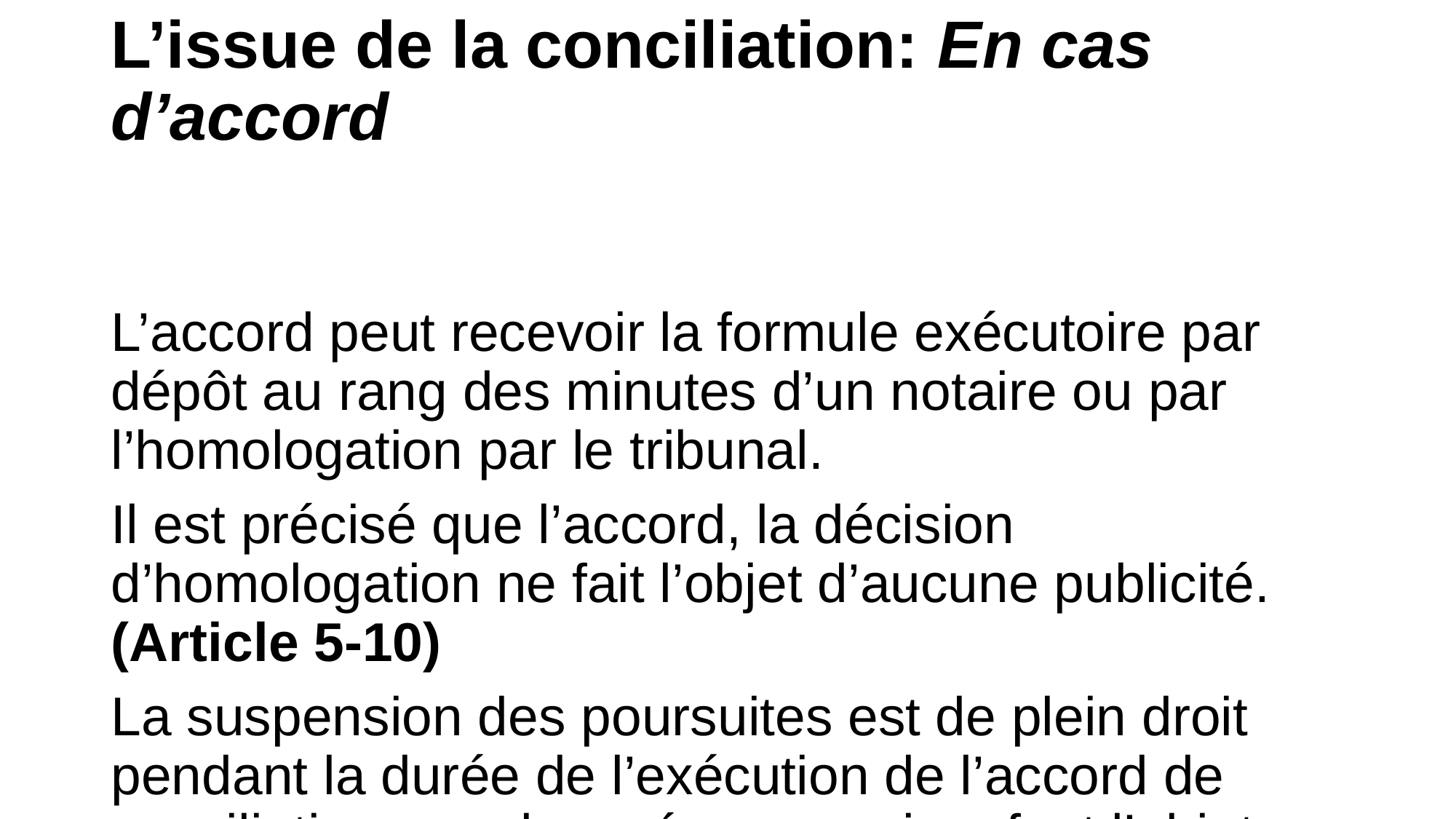

# L’issue de la conciliation: En cas d’accord

L’accord peut recevoir la formule exécutoire par dépôt au rang des minutes d’un notaire ou par l’homologation par le tribunal.
Il est précisé que l’accord, la décision d’homologation ne fait l’objet d’aucune publicité. (Article 5-10)
La suspension des poursuites est de plein droit pendant la durée de l’exécution de l’accord de conciliation pour les créances qui en font l’objet. (Article 5-12)